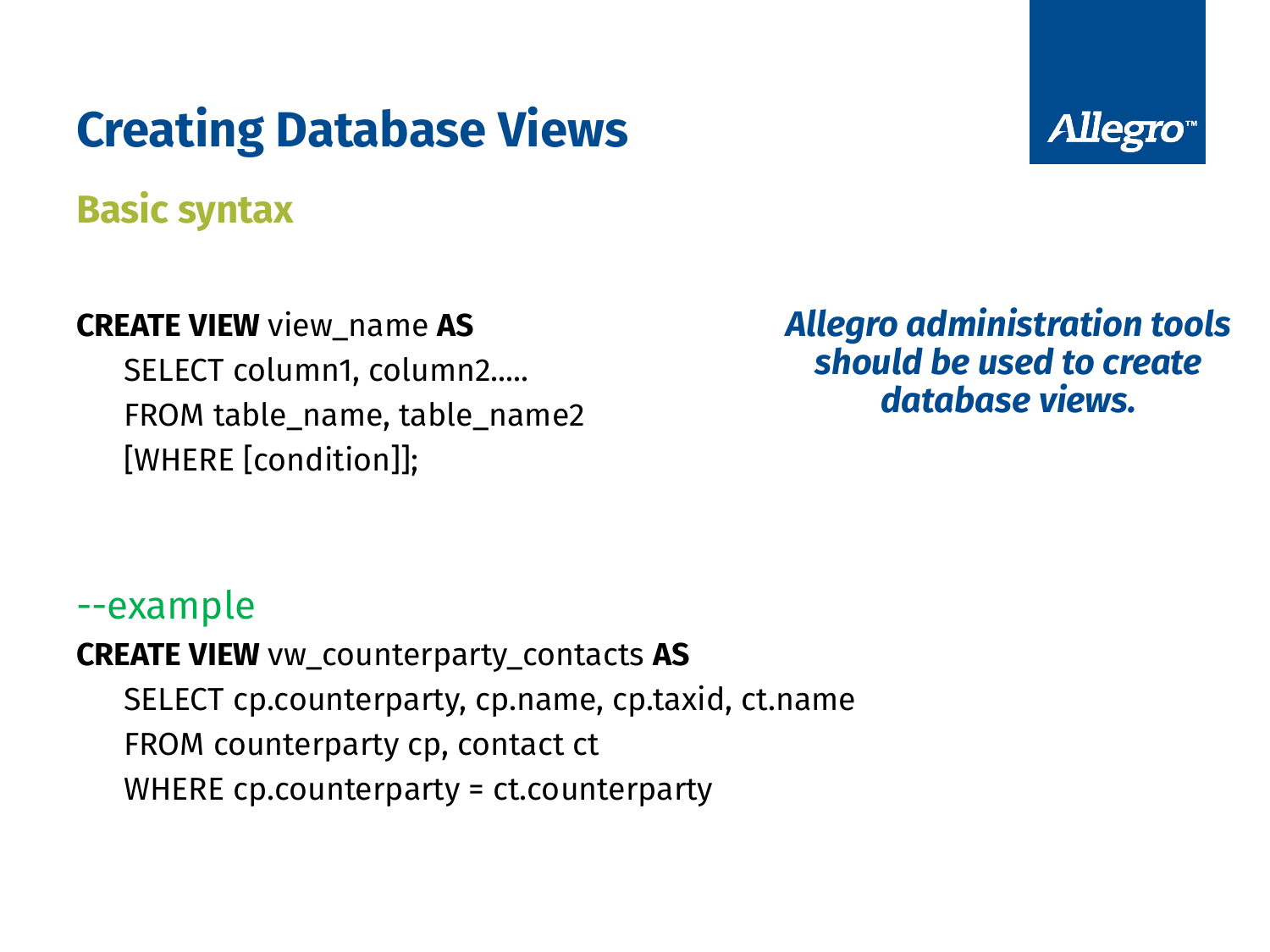

# Creating Database Views
Basic syntax

CREATE VIEW view_name AS
SELECT column1, column2.....
FROM table_name, table_name2
[WHERE [condition]];

--example
CREATE VIEW vw_counterparty_contacts AS
SELECT cp.counterparty, cp.name, cp.taxid, ct.name
FROM counterparty cp, contact ct
WHERE cp.counterparty = ct.counterparty
Allegro administration tools should be used to create database views.